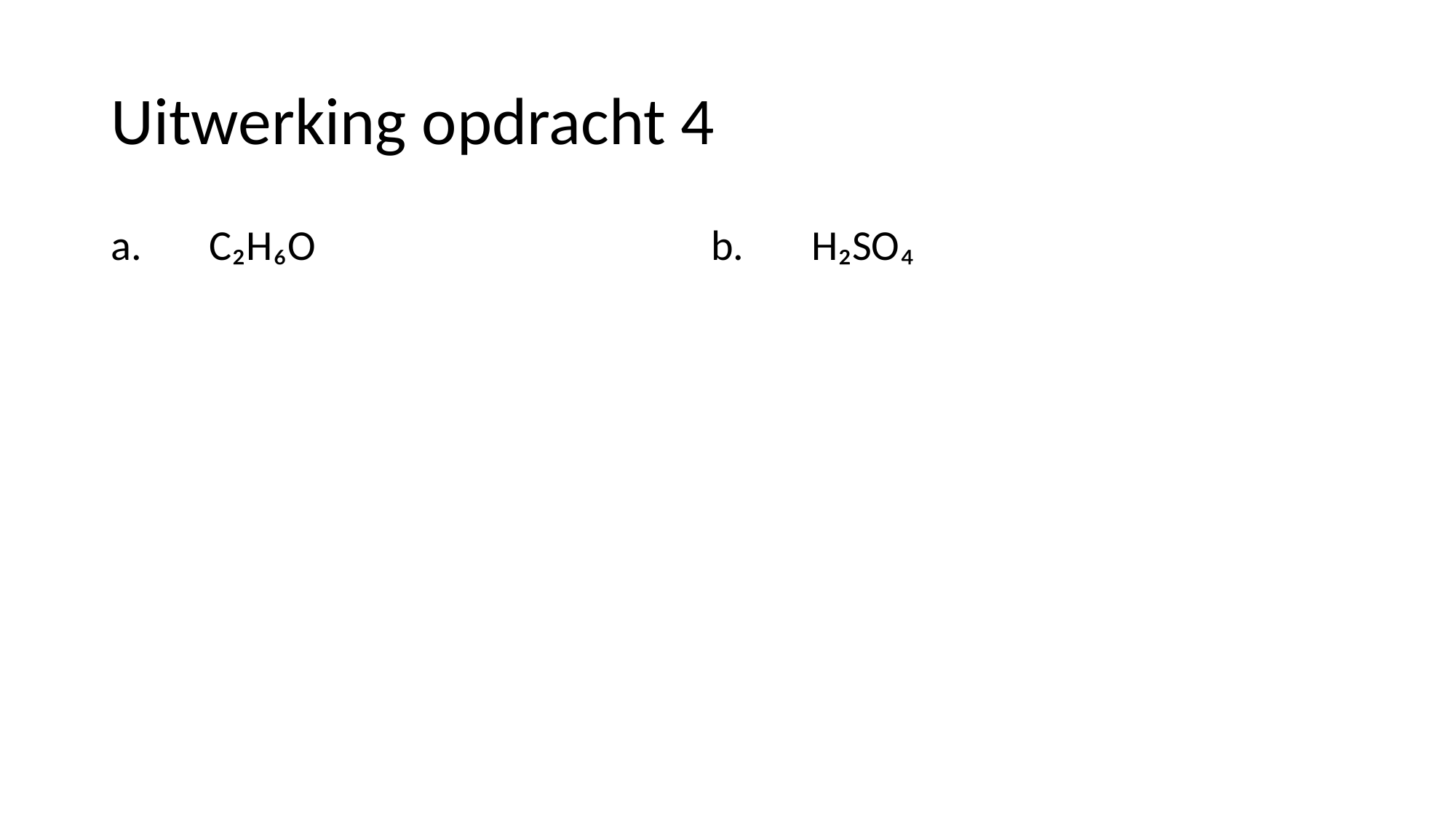

# Uitwerking opdracht 4
a.       C₂H₆O                                         b.       H₂SO₄